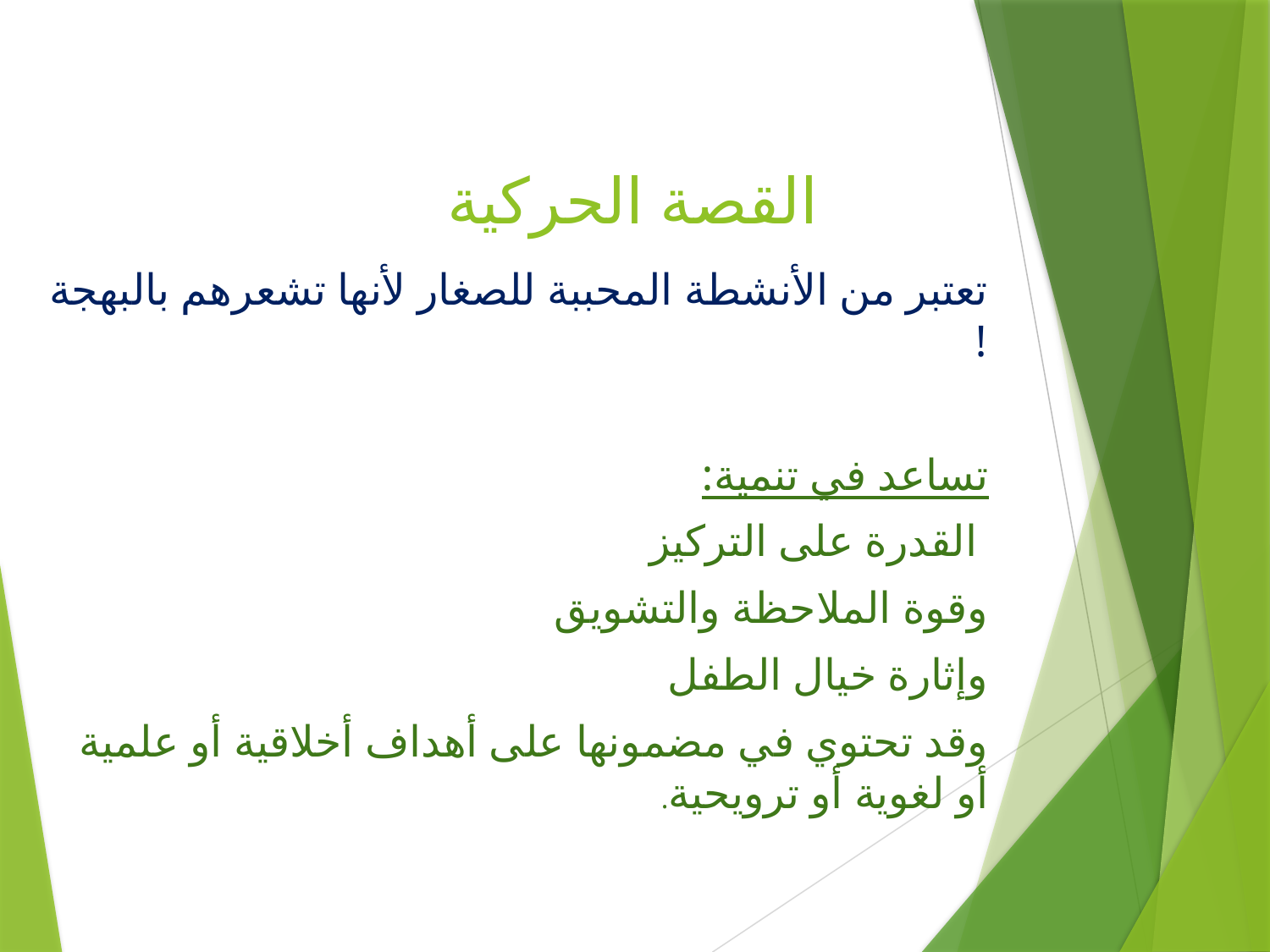

# القصة الحركية
تعتبر من الأنشطة المحببة للصغار لأنها تشعرهم بالبهجة !

تساعد في تنمية:
 القدرة على التركيز
وقوة الملاحظة والتشويق
وإثارة خيال الطفل
وقد تحتوي في مضمونها على أهداف أخلاقية أو علمية أو لغوية أو ترويحية.